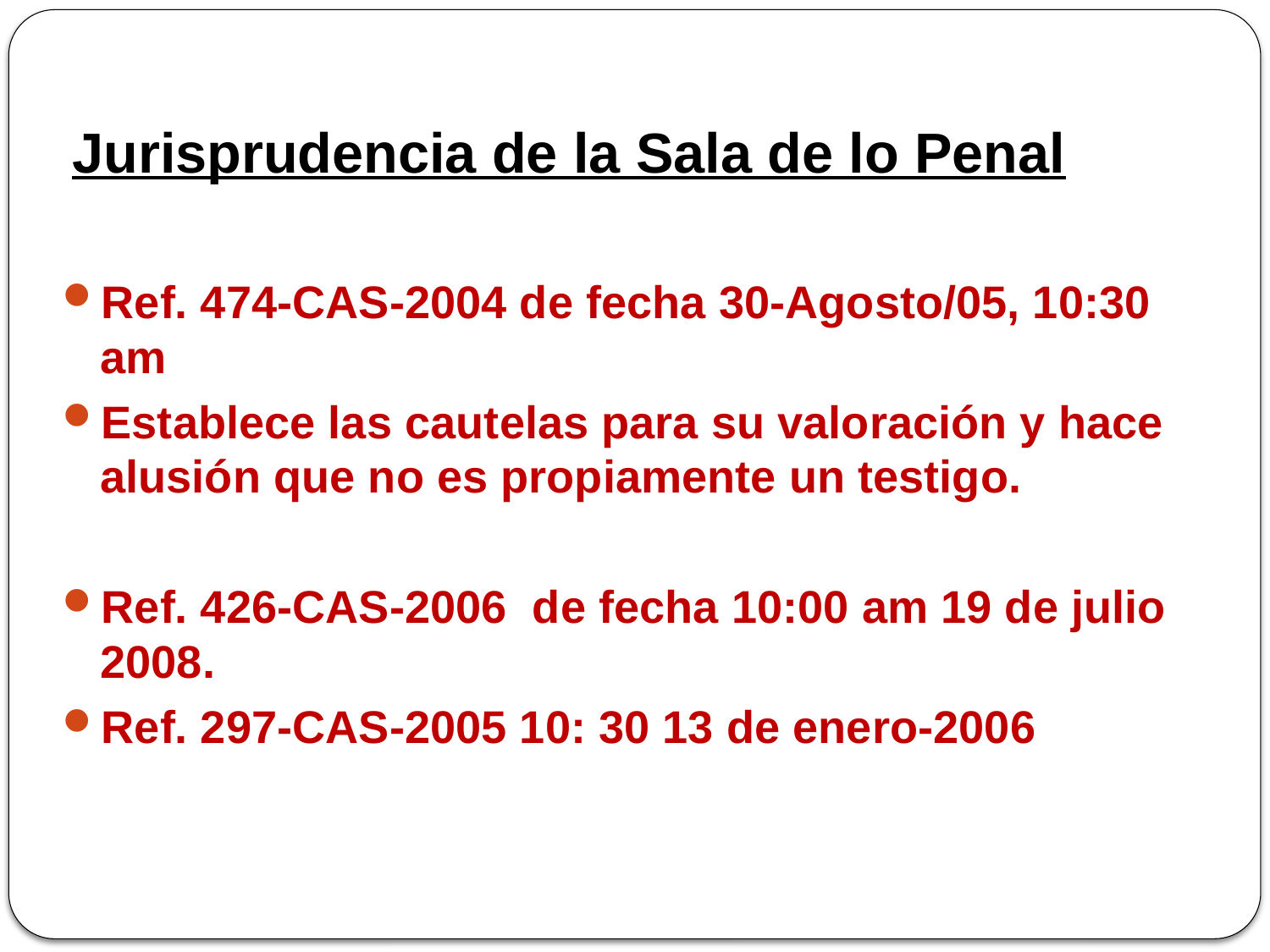

# Jurisprudencia de la Sala de lo Penal

Ref. 474-CAS-2004 de fecha 30-Agosto/05, 10:30 am
Establece las cautelas para su valoración y hace alusión que no es propiamente un testigo.

Ref. 426-CAS-2006  de fecha 10:00 am 19 de julio 2008.
Ref. 297-CAS-2005 10: 30 13 de enero-2006